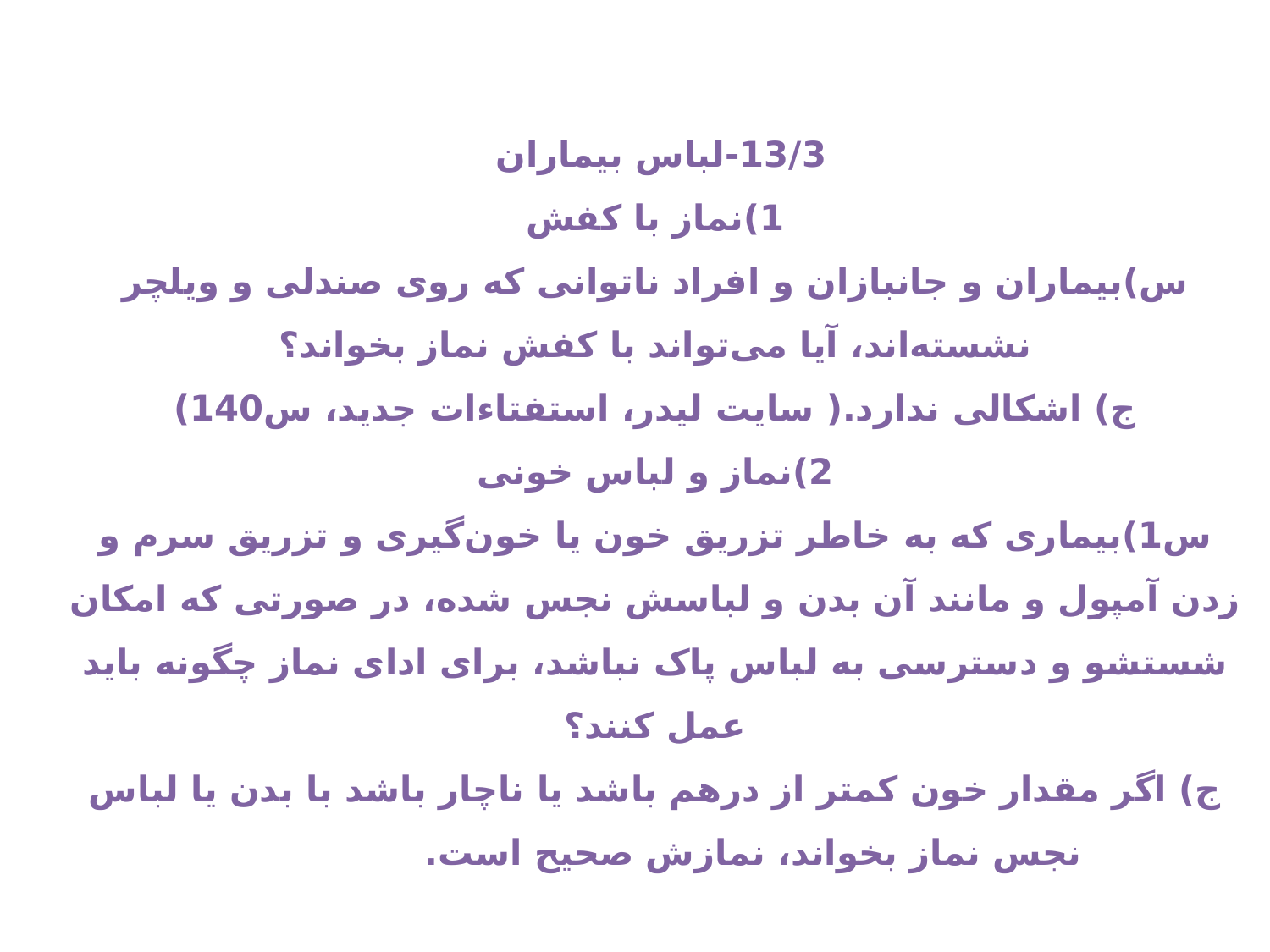

13/3-لباس بیماران
1)نماز با کفش
س)بیماران و جانبازان و افراد ناتوانی که روی صندلی و ویلچر نشسته‌اند، آیا می‌تواند با کفش نماز بخواند؟
ج) اشکالى ندارد.( سایت لیدر، استفتاءات جدید، س140)
2)نماز و لباس خونی
س1)بیماری که به خاطر تزریق خون یا خون‌گیری و تزریق سرم و زدن آمپول و مانند آن بدن و لباسش نجس شده، در صورتى که امکان شستشو و دسترسى به لباس پاک نباشد، براى اداى نماز چگونه باید عمل کنند؟
ج) اگر مقدار خون کمتر از درهم باشد یا ناچار باشد با بدن یا لباس نجس نماز بخواند، نمازش صحیح است.